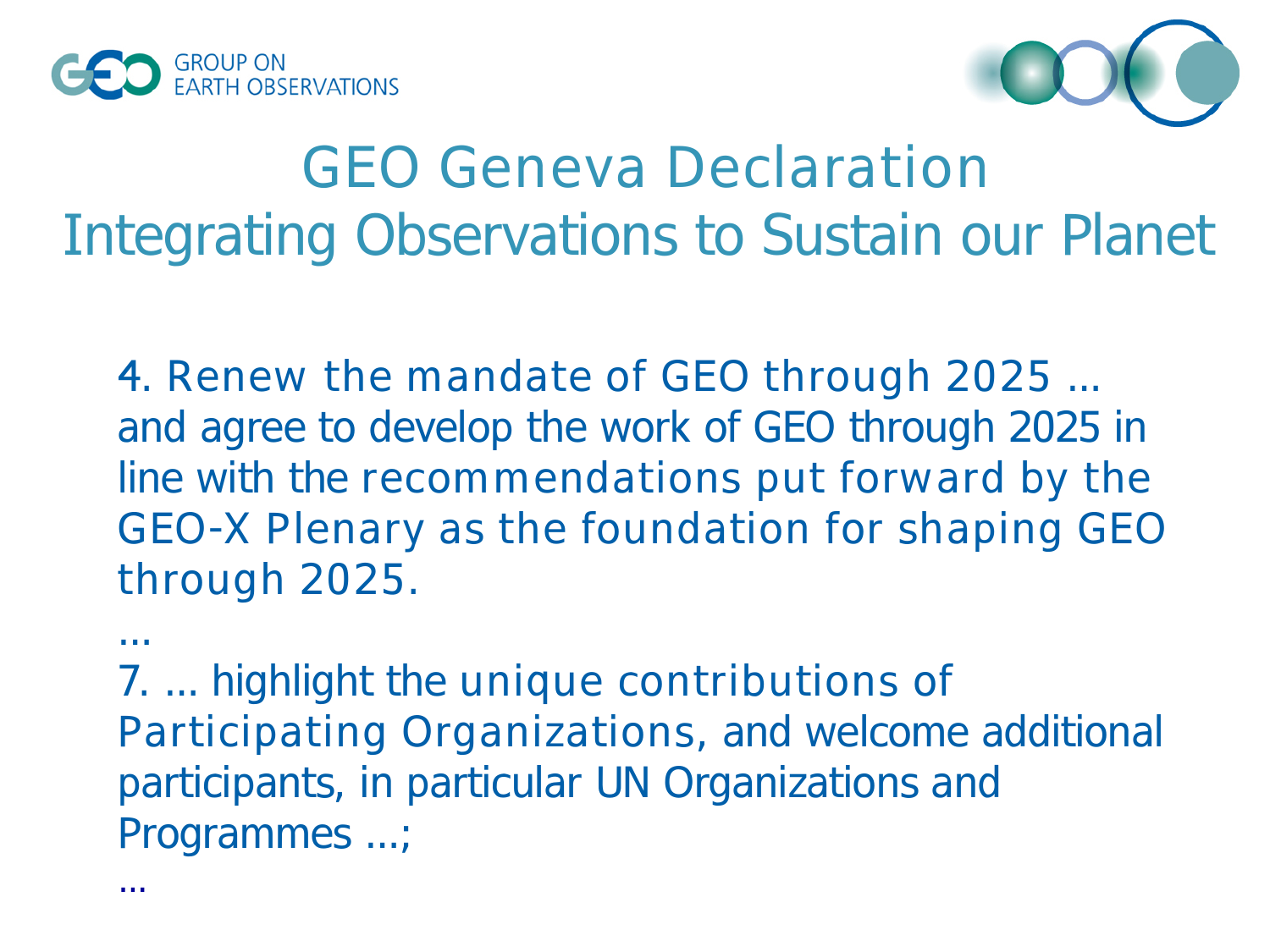

# GEO Geneva Declaration Integrating Observations to Sustain our Planet
4. Renew the mandate of GEO through 2025 … and agree to develop the work of GEO through 2025 in line with the recommendations put forward by the GEO-X Plenary as the foundation for shaping GEO through 2025.
…
7. … highlight the unique contributions of Participating Organizations, and welcome additional participants, in particular UN Organizations and Programmes …;
…